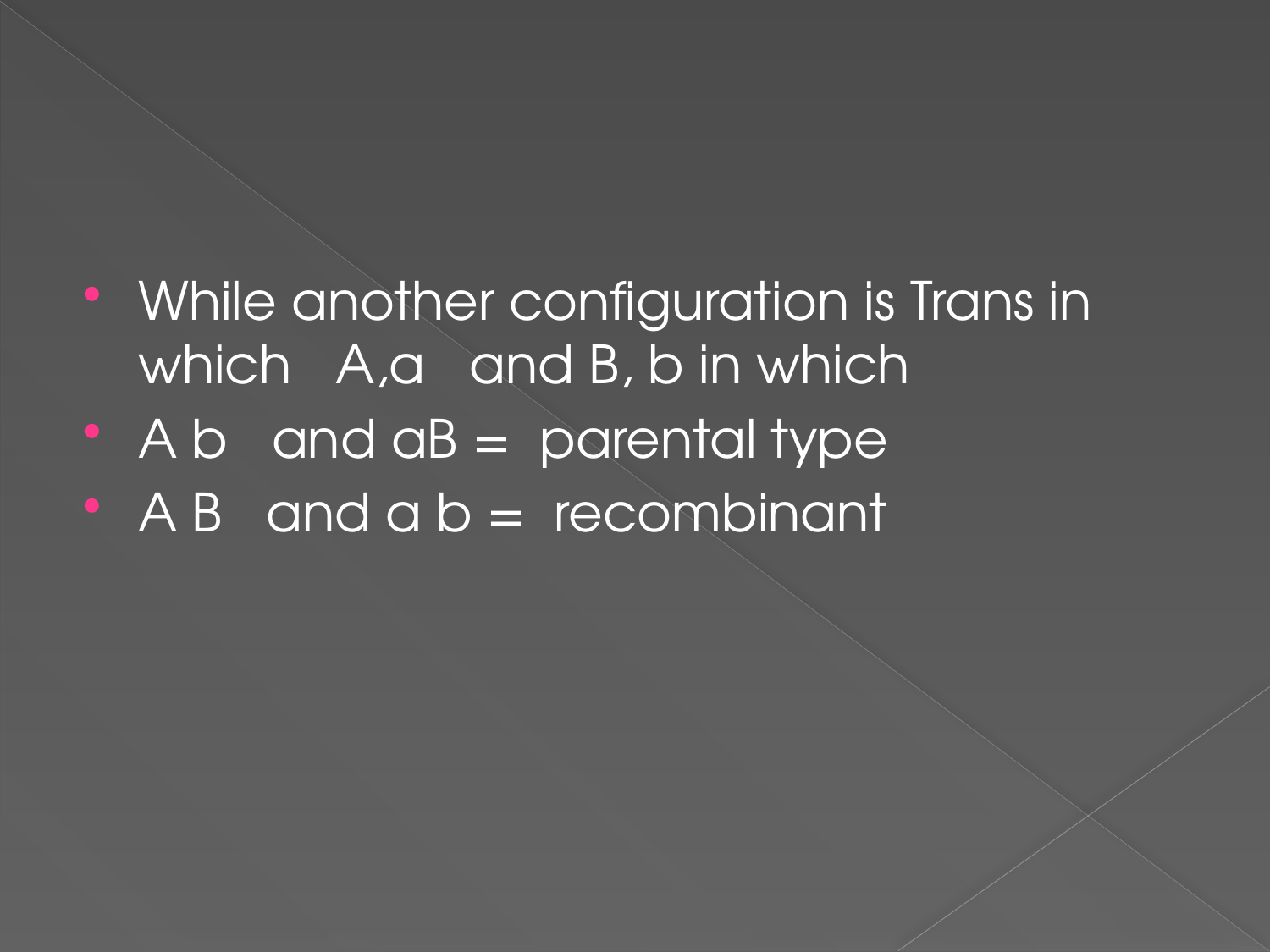

#
While another configuration is Trans in which   A,a   and B, b in which
A b   and aB =  parental type
A B   and a b =  recombinant